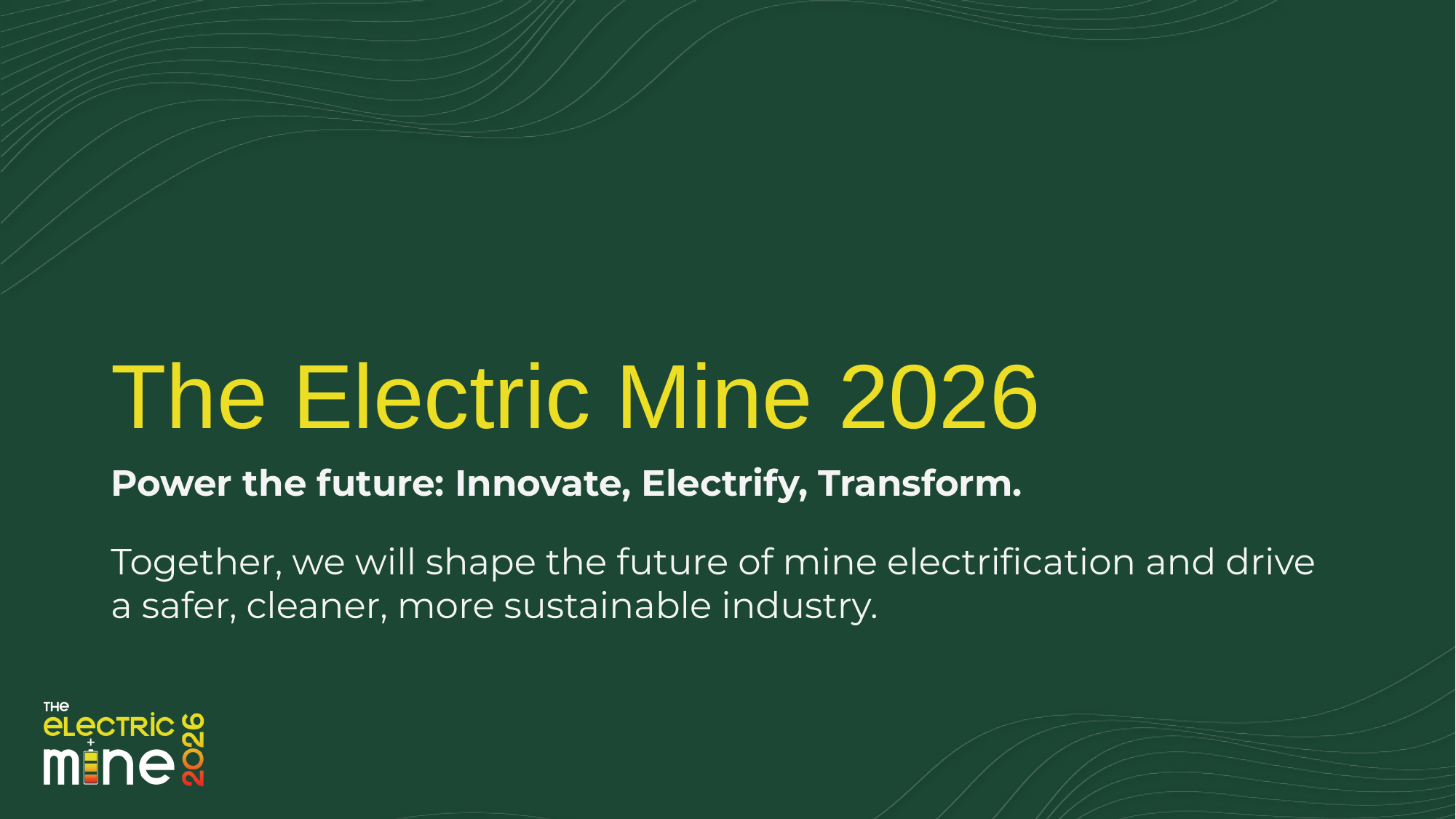

# The Electric Mine 2026
Power the future: Innovate, Electrify, Transform.
Together, we will shape the future of mine electrification and drive a safer, cleaner, more sustainable industry.